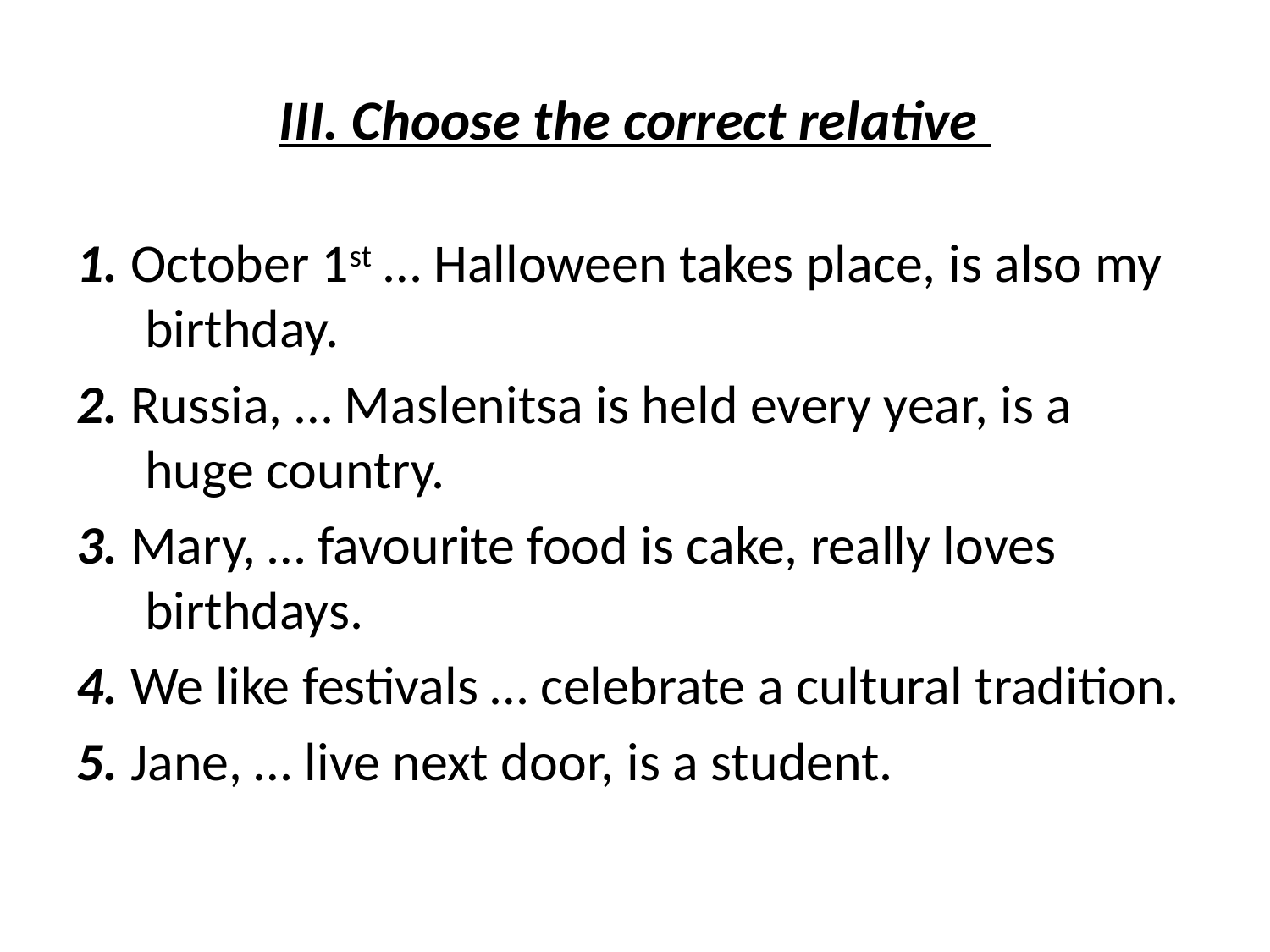

# III. Choose the correct relative
1. October 1st … Halloween takes place, is also my birthday.
2. Russia, … Maslenitsa is held every year, is a huge country.
3. Mary, … favourite food is cake, really loves birthdays.
4. We like festivals … celebrate a cultural tradition.
5. Jane, … live next door, is a student.